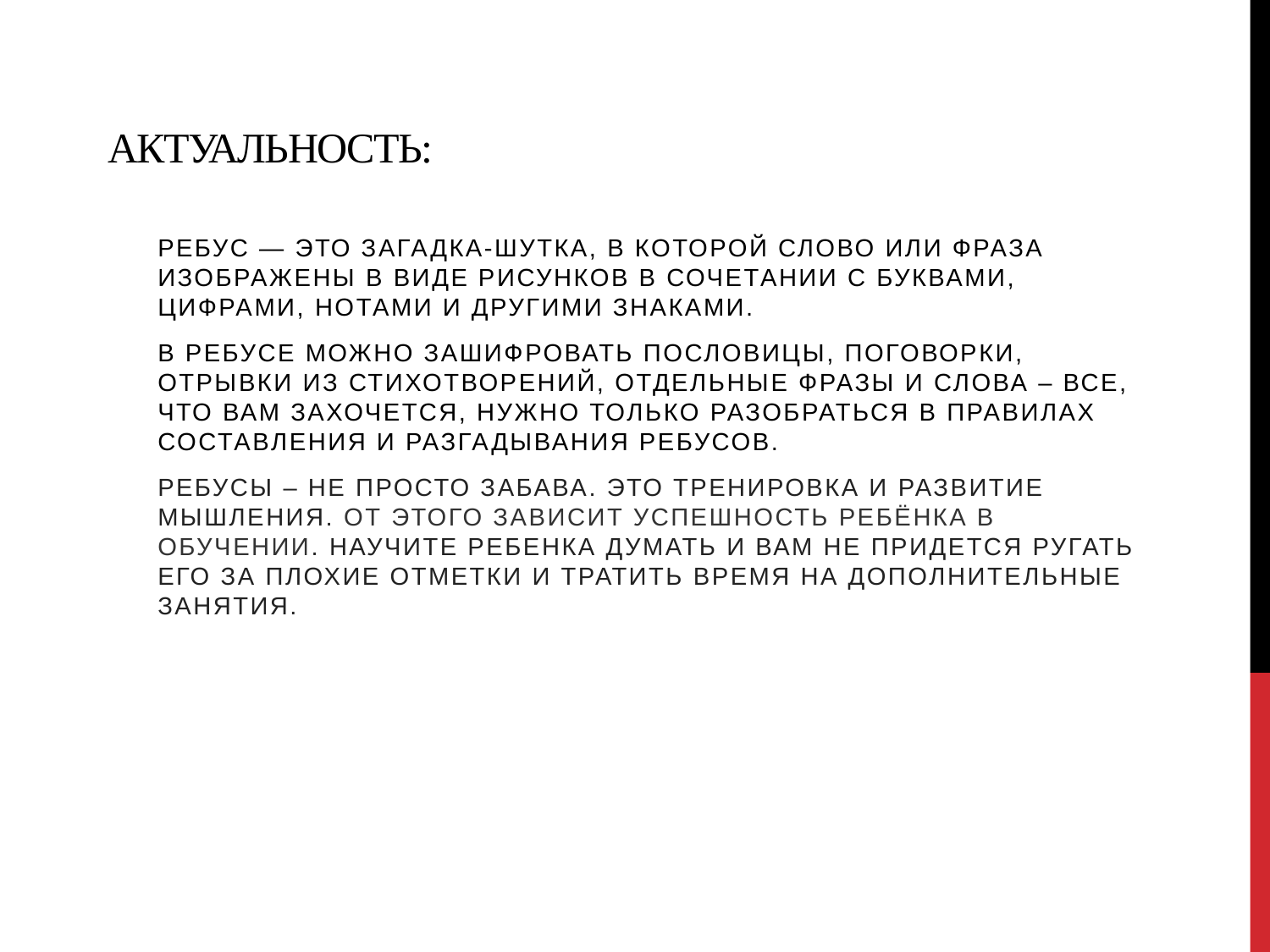

# Актуальность:
Ребус — это загадка-шутка, в которой слово или фраза изображены в виде рисунков в сочетании с буквами, цифрами, нотами и другими знаками.
В ребусе можно зашифровать пословицы, поговорки, отрывки из стихотворений, отдельные фразы и слова – все, что вам захочется, нужно только разобраться в правилах составления и разгадывания ребусов.
Ребусы – не просто забава. Это тренировка и развитие мышления. От этого зависит успешность ребёнка в обучении. Научите ребенка думать и вам не придется ругать его за плохие отметки и тратить время на дополнительные занятия.